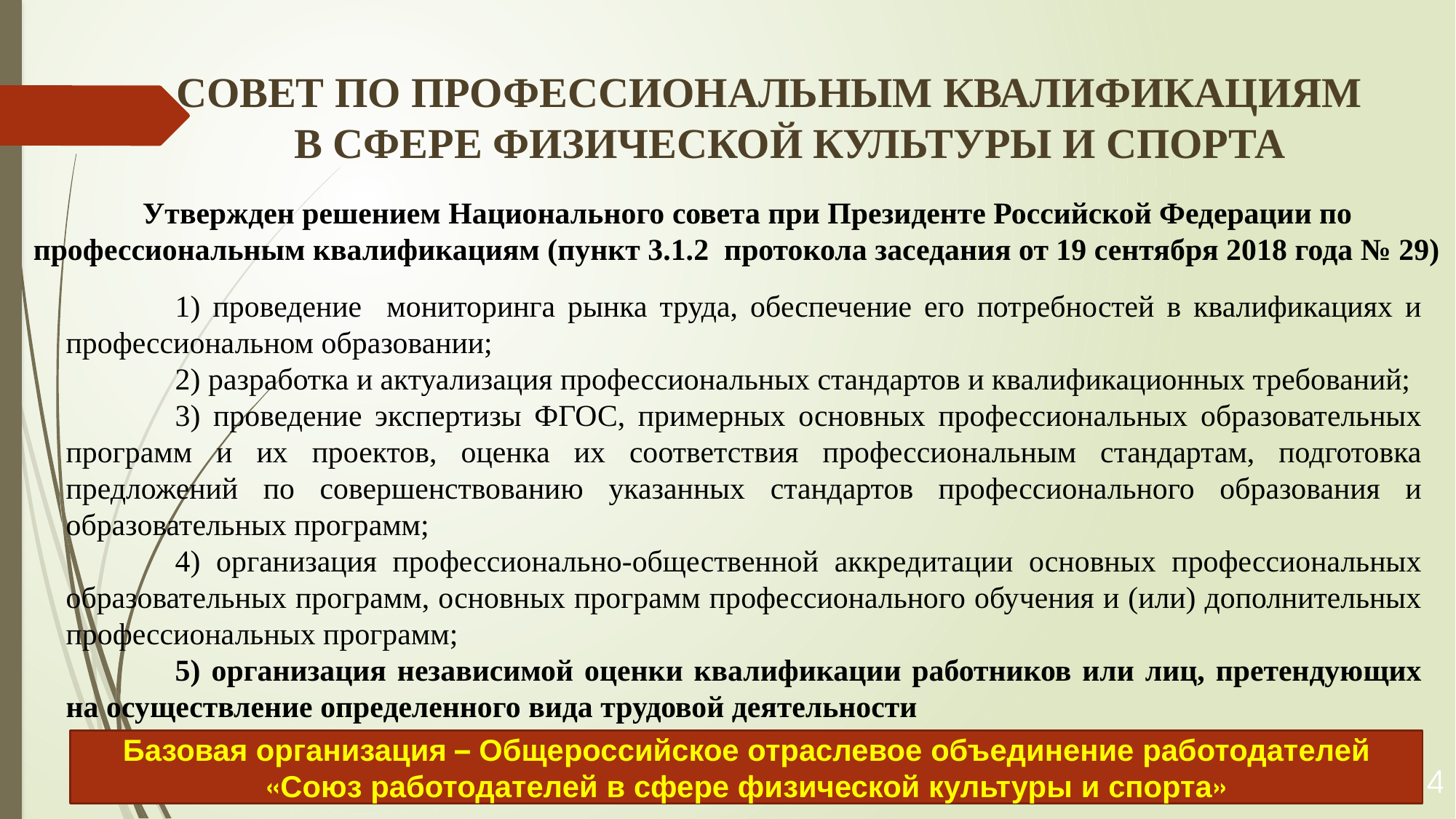

СОВЕТ ПО ПРОФЕССИОНАЛЬНЫМ КВАЛИФИКАЦИЯМ     В СФЕРЕ ФИЗИЧЕСКОЙ КУЛЬТУРЫ И СПОРТА
	Утвержден решением Национального совета при Президенте Российской Федерации по профессиональным квалификациям (пункт 3.1.2  протокола заседания от 19 сентября 2018 года № 29)
	1) проведение  мониторинга рынка труда, обеспечение его потребностей в квалификациях и профессиональном образовании;
	2) разработка и актуализация профессиональных стандартов и квалификационных требований;
	3) проведение экспертизы ФГОС, примерных основных профессиональных образовательных программ и их проектов, оценка их соответствия профессиональным стандартам, подготовка предложений по совершенствованию указанных стандартов профессионального образования и образовательных программ;
	4) организация профессионально-общественной аккредитации основных профессиональных образовательных программ, основных программ профессионального обучения и (или) дополнительных профессиональных программ;
	5) организация независимой оценки квалификации работников или лиц, претендующих на осуществление определенного вида трудовой деятельности

Базовая организация – Общероссийское отраслевое объединение работодателей «Союз работодателей в сфере физической культуры и спорта»
4